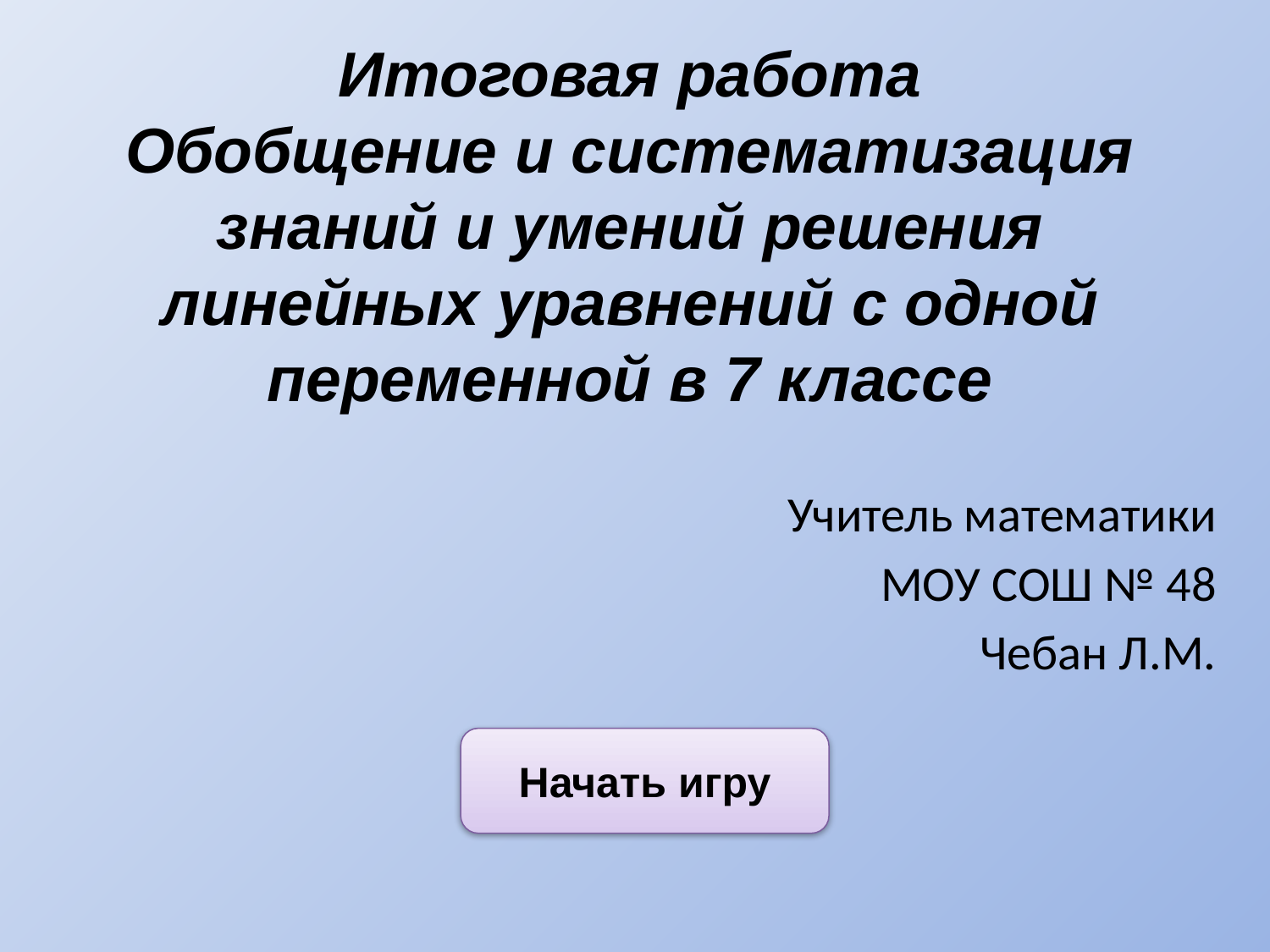

# Итоговая работа Обобщение и систематизация знаний и умений решения линейных уравнений с одной переменной в 7 классе
Учитель математики
МОУ СОШ № 48
Чебан Л.М.
Начать игру